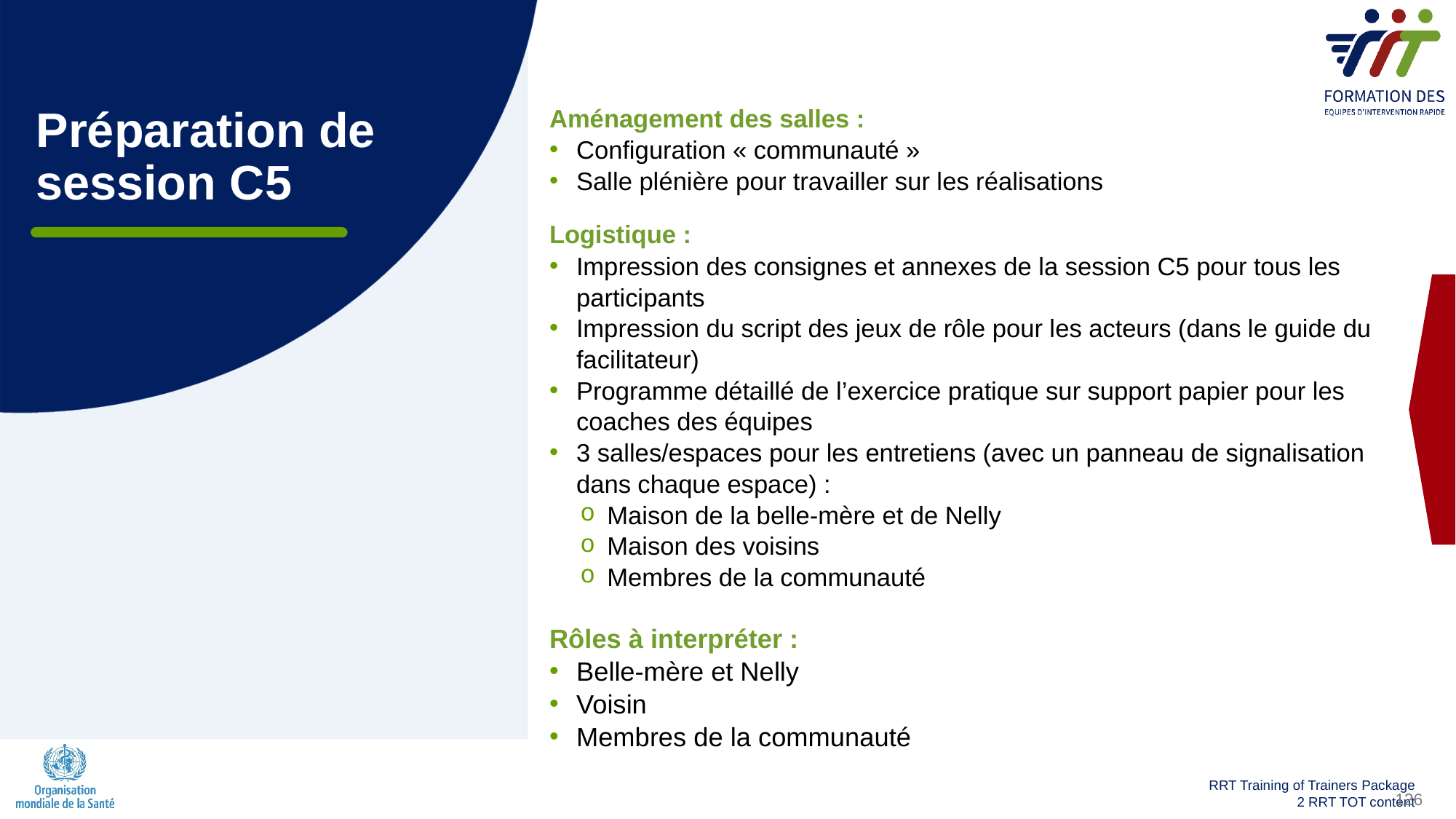

# Préparation de session C5
Aménagement des salles :
Configuration « communauté »
Salle plénière pour travailler sur les réalisations

Logistique :
Impression des consignes et annexes de la session C5 pour tous les participants
Impression du script des jeux de rôle pour les acteurs (dans le guide du facilitateur)
Programme détaillé de l’exercice pratique sur support papier pour les coaches des équipes
3 salles/espaces pour les entretiens (avec un panneau de signalisation dans chaque espace) :
Maison de la belle-mère et de Nelly
Maison des voisins
Membres de la communauté

Rôles à interpréter :
Belle-mère et Nelly
Voisin
Membres de la communauté